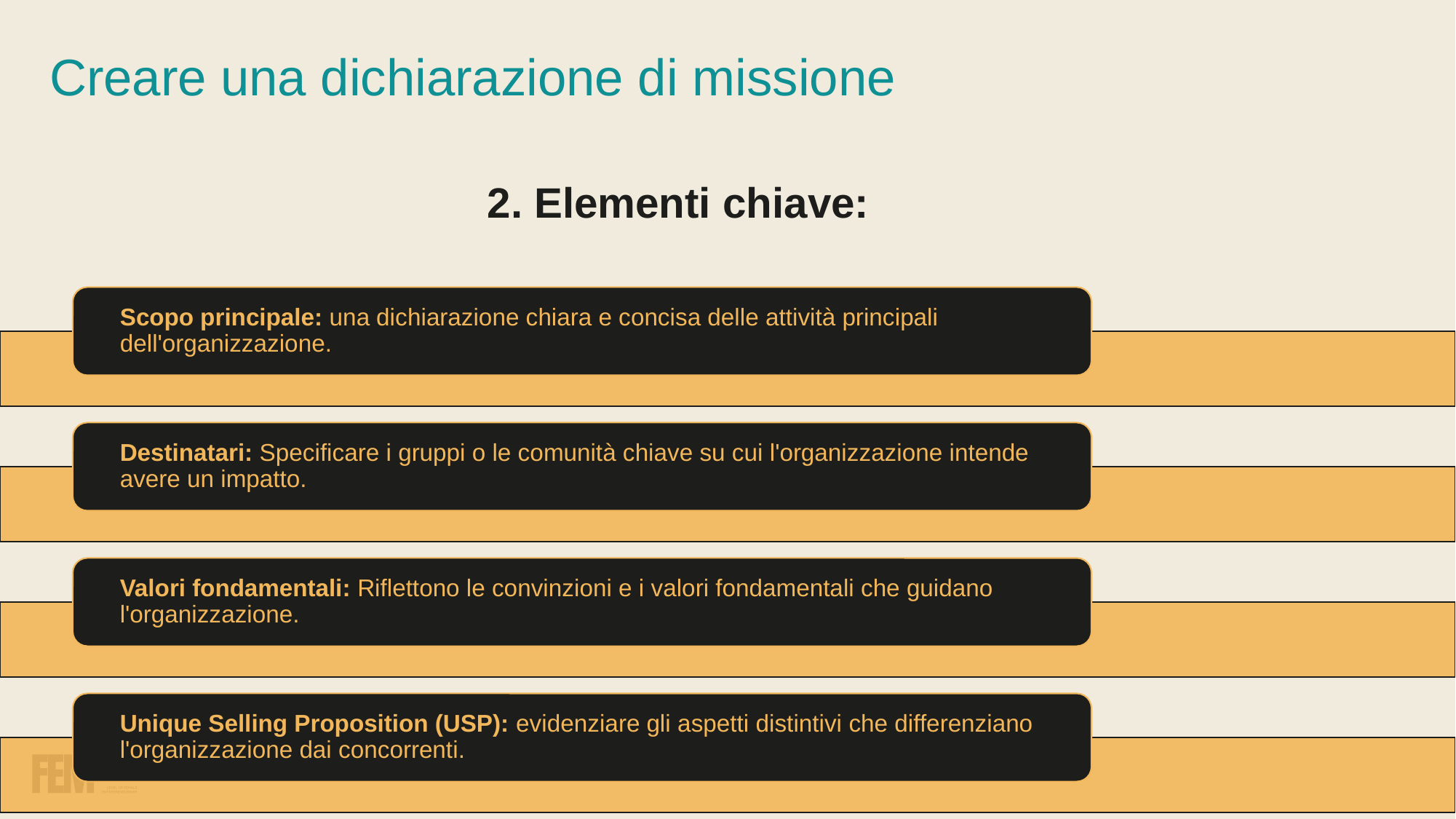

# Creare una dichiarazione di missione
2. Elementi chiave:
Scopo principale: una dichiarazione chiara e concisa delle attività principali dell'organizzazione.
Destinatari: Specificare i gruppi o le comunità chiave su cui l'organizzazione intende avere un impatto.
Valori fondamentali: Riflettono le convinzioni e i valori fondamentali che guidano l'organizzazione.
Unique Selling Proposition (USP): evidenziare gli aspetti distintivi che differenziano l'organizzazione dai concorrenti.